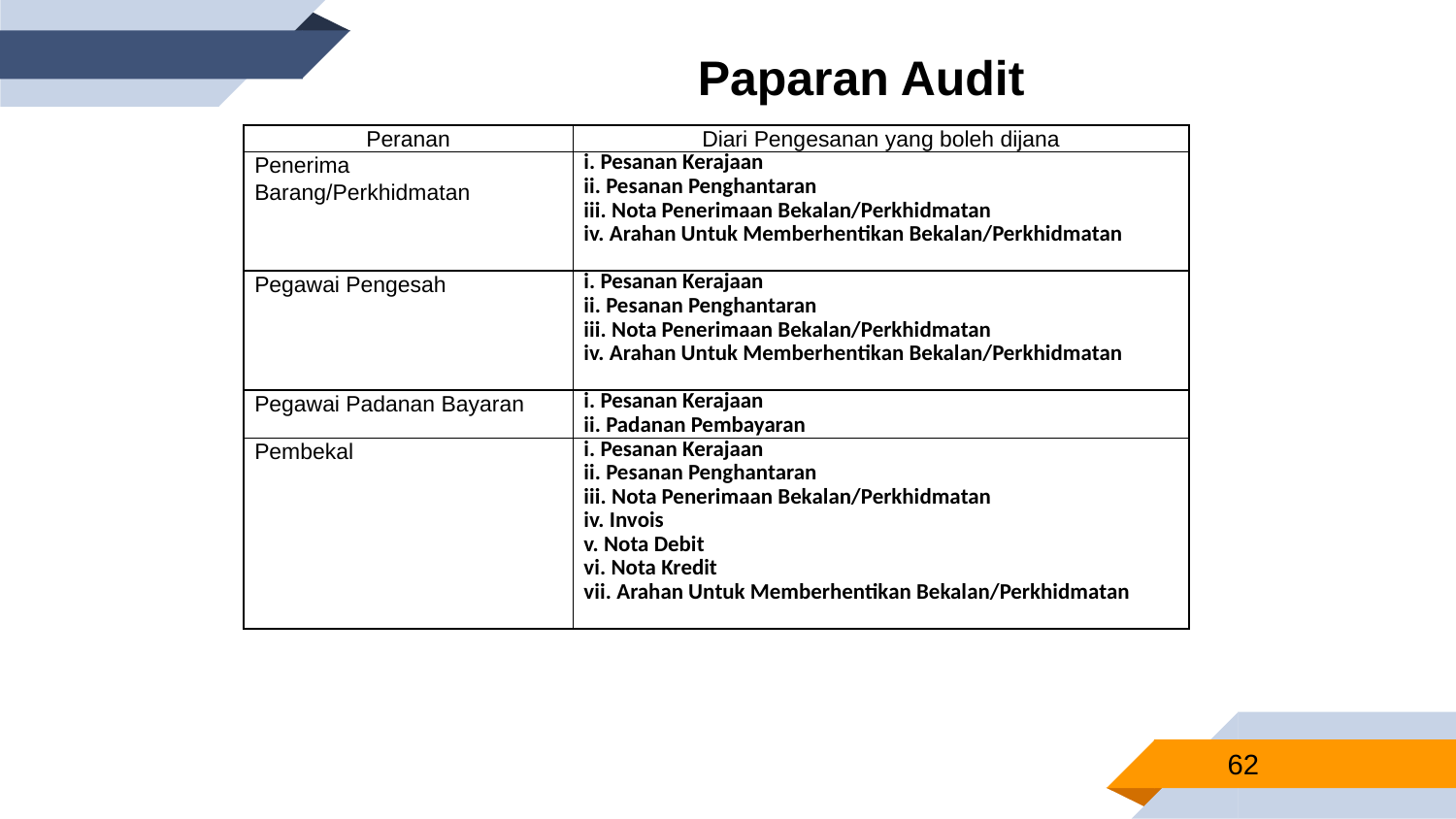

Paparan Audit
| Peranan | Diari Pengesanan yang boleh dijana |
| --- | --- |
| Penerima Barang/Perkhidmatan | i. Pesanan Kerajaan ii. Pesanan Penghantaran iii. Nota Penerimaan Bekalan/Perkhidmatan iv. Arahan Untuk Memberhentikan Bekalan/Perkhidmatan |
| Pegawai Pengesah | i. Pesanan Kerajaan ii. Pesanan Penghantaran iii. Nota Penerimaan Bekalan/Perkhidmatan iv. Arahan Untuk Memberhentikan Bekalan/Perkhidmatan |
| Pegawai Padanan Bayaran | i. Pesanan Kerajaan ii. Padanan Pembayaran |
| Pembekal | i. Pesanan Kerajaan ii. Pesanan Penghantaran iii. Nota Penerimaan Bekalan/Perkhidmatan iv. Invois v. Nota Debit vi. Nota Kredit vii. Arahan Untuk Memberhentikan Bekalan/Perkhidmatan |
62